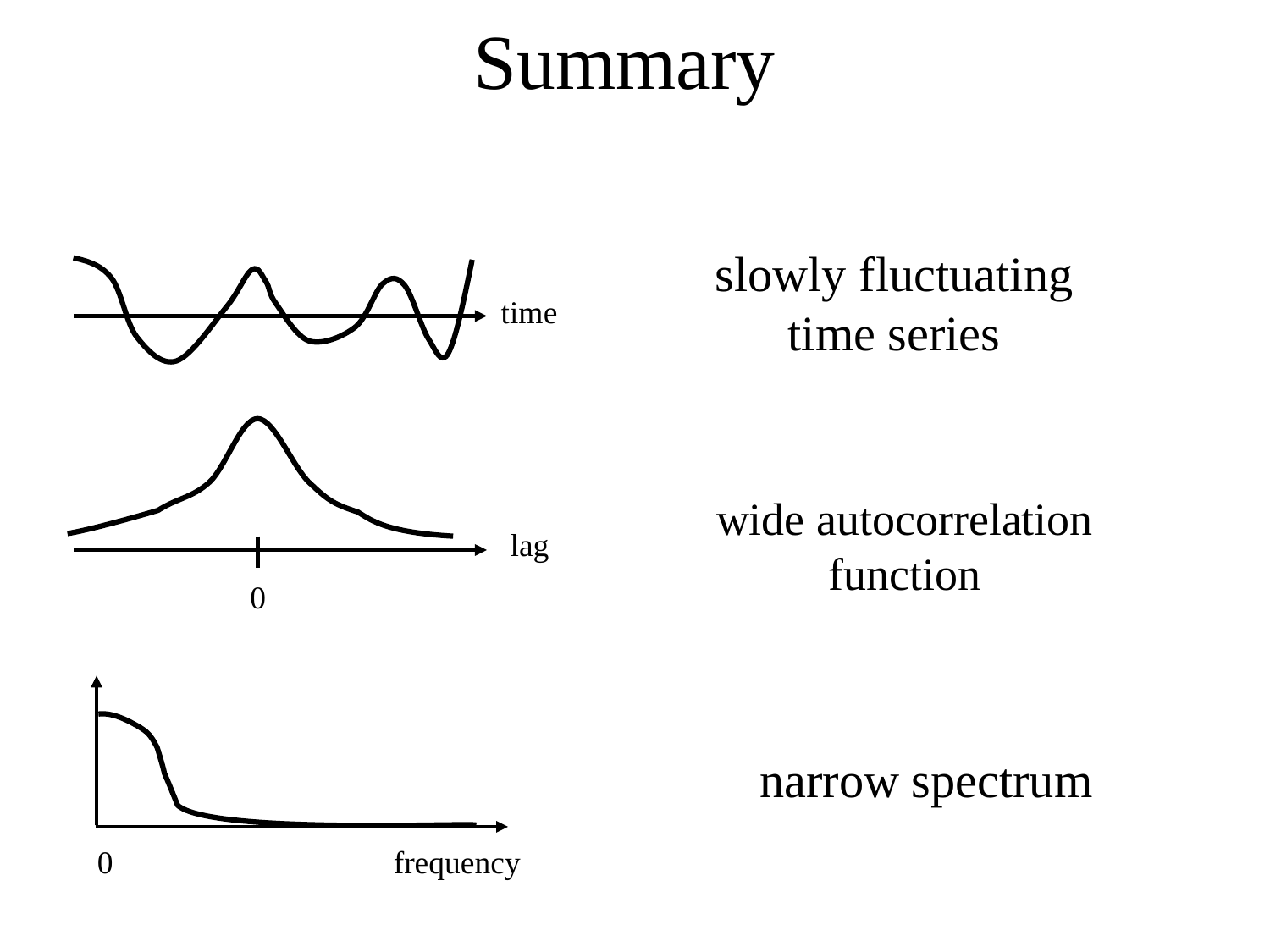

# Summary
slowly fluctuating time series

time

wide autocorrelation function
lag
0
narrow spectrum

0
frequency